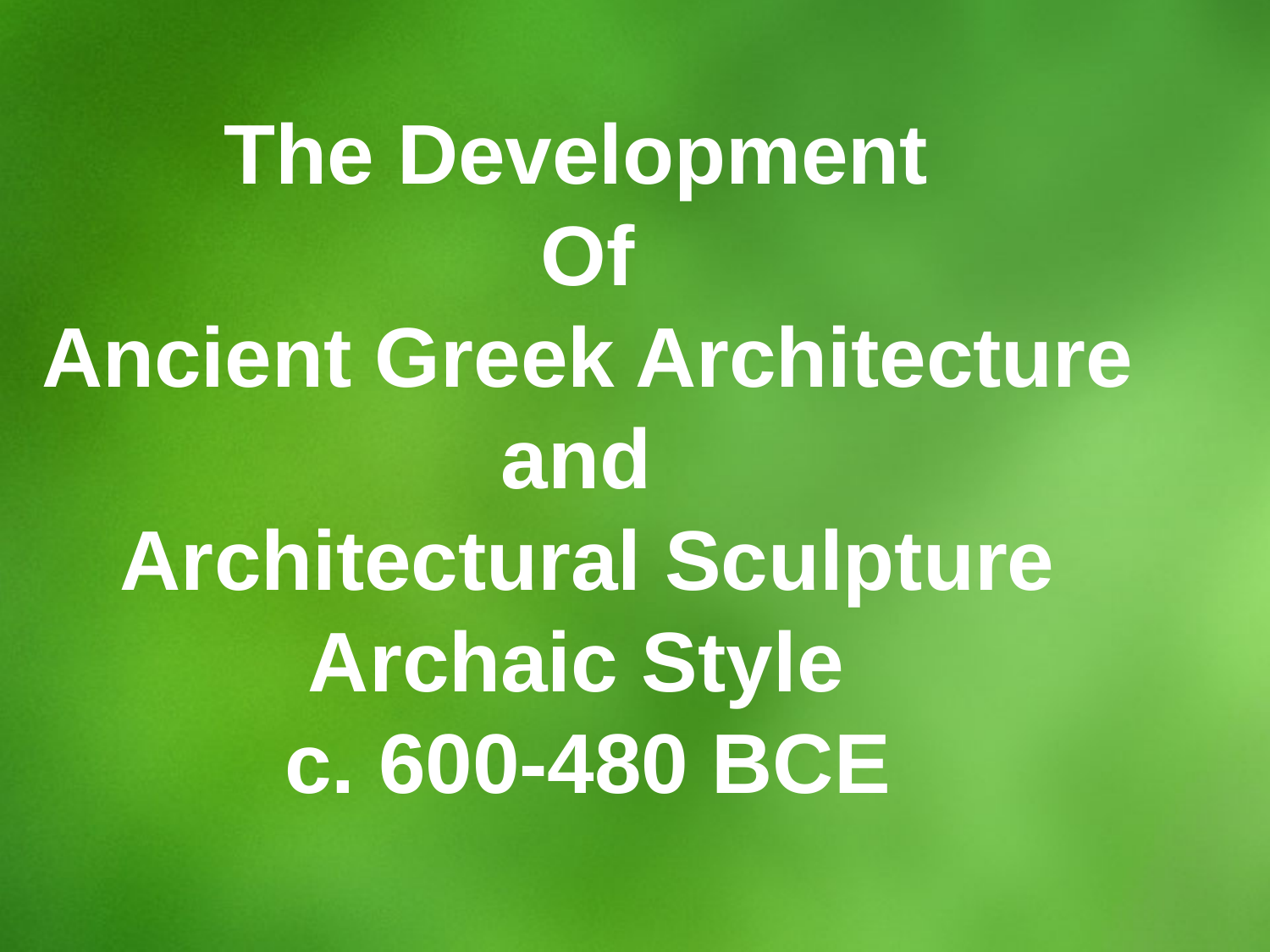

The Development
Of
 Ancient Greek Architecture
and
Architectural Sculpture
Archaic Style
c. 600-480 BCE